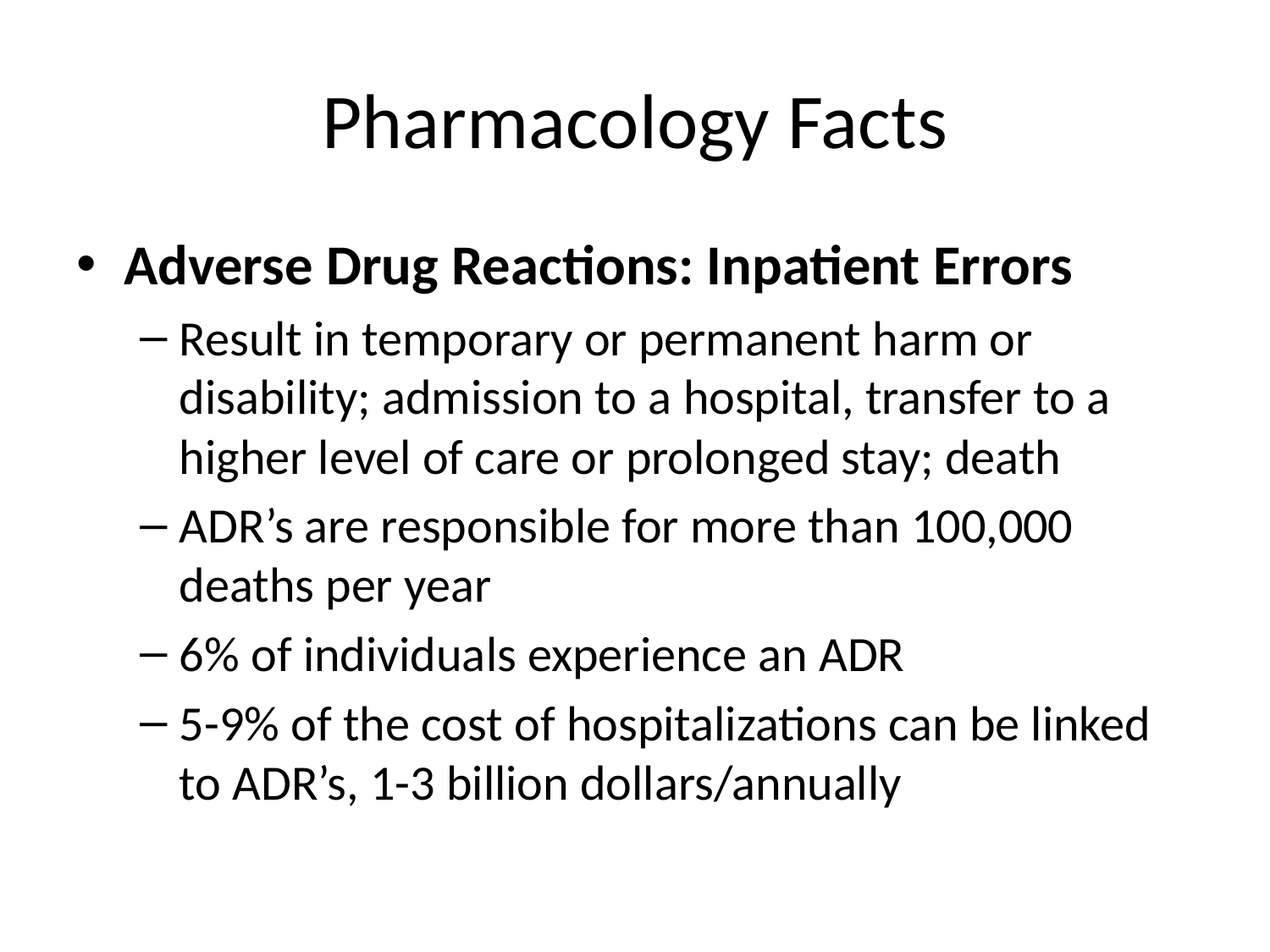

# Pharmacology Facts
Adverse Drug Reactions: Inpatient Errors
Result in temporary or permanent harm or disability; admission to a hospital, transfer to a higher level of care or prolonged stay; death
ADR’s are responsible for more than 100,000 deaths per year
6% of individuals experience an ADR
5-9% of the cost of hospitalizations can be linked to ADR’s, 1-3 billion dollars/annually